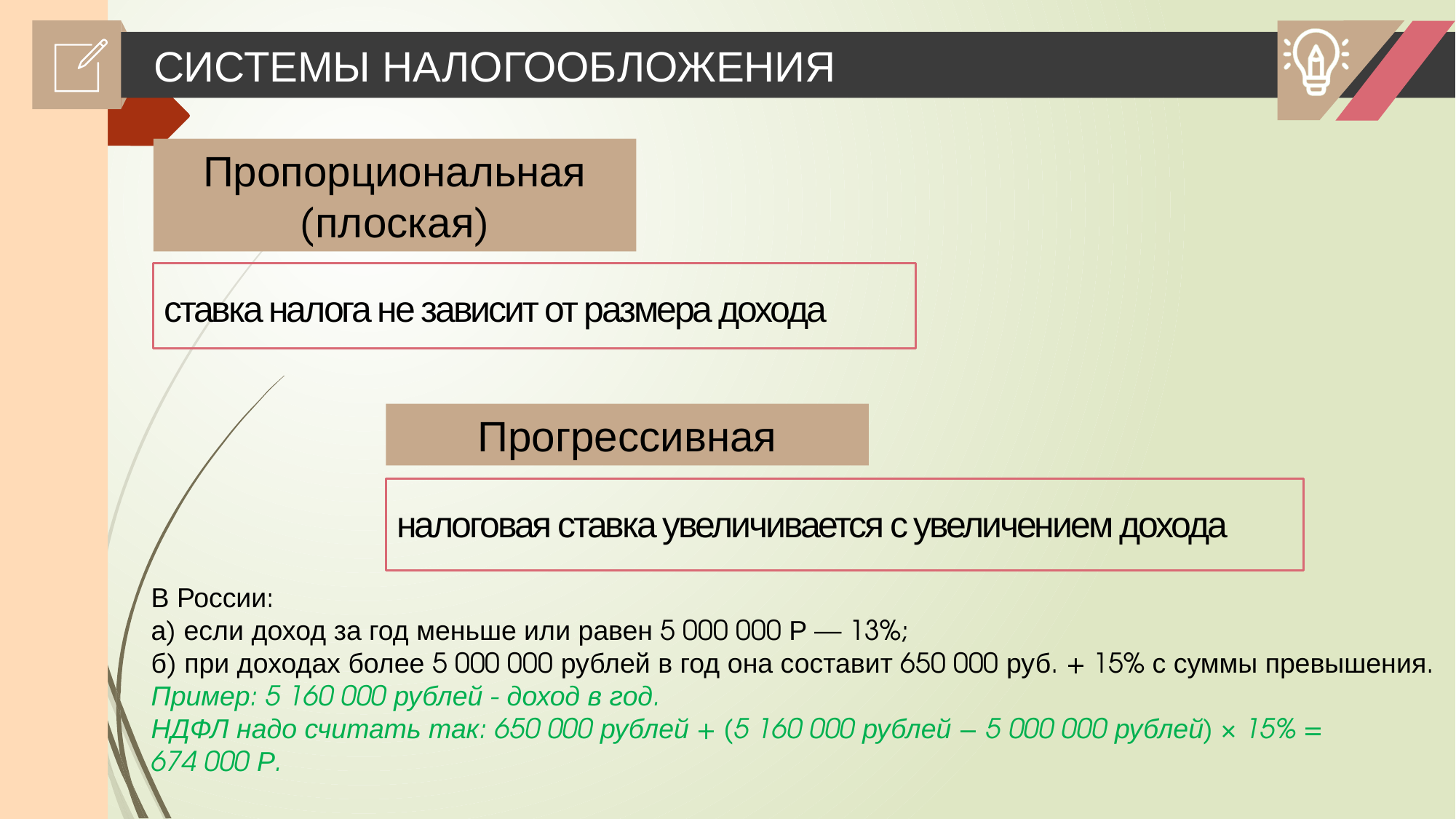

СИСТЕМЫ НАЛОГООБЛОЖЕНИЯ

Пропорциональная
(плоская)
ставка налога не зависит от размера дохода
Прогрессивная
налоговая ставка увеличивается с увеличением дохода
В России:
а) если доход за год меньше или равен 5 000 000 Р — 13%;
б) при доходах более 5 000 000 рублей в год она составит 650 000 руб. + 15% с суммы превышения.
Пример: 5 160 000 рублей - доход в год.
НДФЛ надо считать так: 650 000 рублей + (5 160 000 рублей − 5 000 000 рублей) × 15% = 674 000 Р.